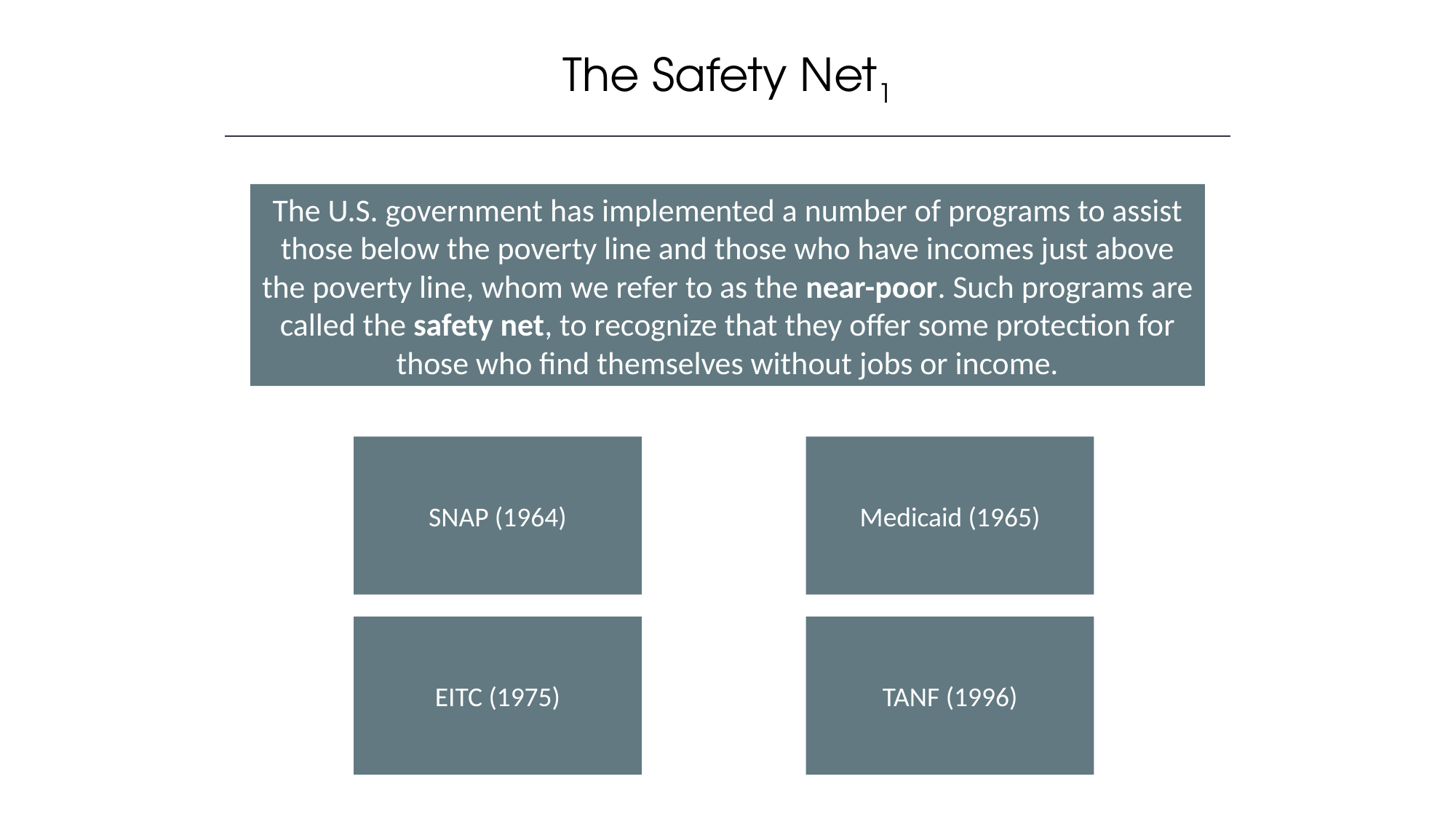

The Safety Net1
The U.S. government has implemented a number of programs to assist those below the poverty line and those who have incomes just above the poverty line, whom we refer to as the near-poor. Such programs are called the safety net, to recognize that they offer some protection for those who find themselves without jobs or income.
SNAP (1964)
Medicaid (1965)
EITC (1975)
TANF (1996)